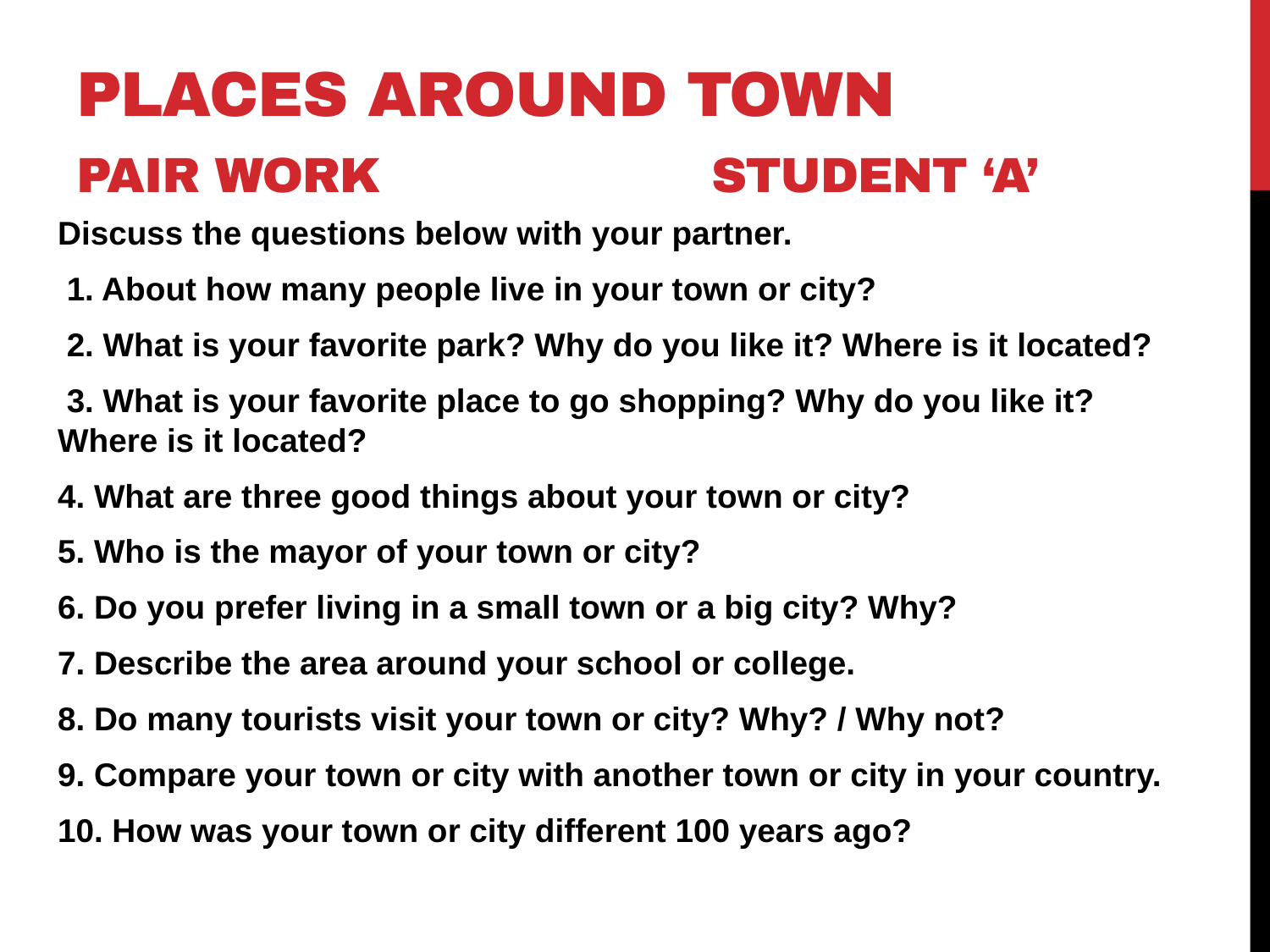

# PLACES around TOWN pair work 			Student ‘A’
Discuss the questions below with your partner.
 1. About how many people live in your town or city?
 2. What is your favorite park? Why do you like it? Where is it located?
 3. What is your favorite place to go shopping? Why do you like it? Where is it located?
4. What are three good things about your town or city?
5. Who is the mayor of your town or city?
6. Do you prefer living in a small town or a big city? Why?
7. Describe the area around your school or college.
8. Do many tourists visit your town or city? Why? / Why not?
9. Compare your town or city with another town or city in your country.
10. How was your town or city different 100 years ago?